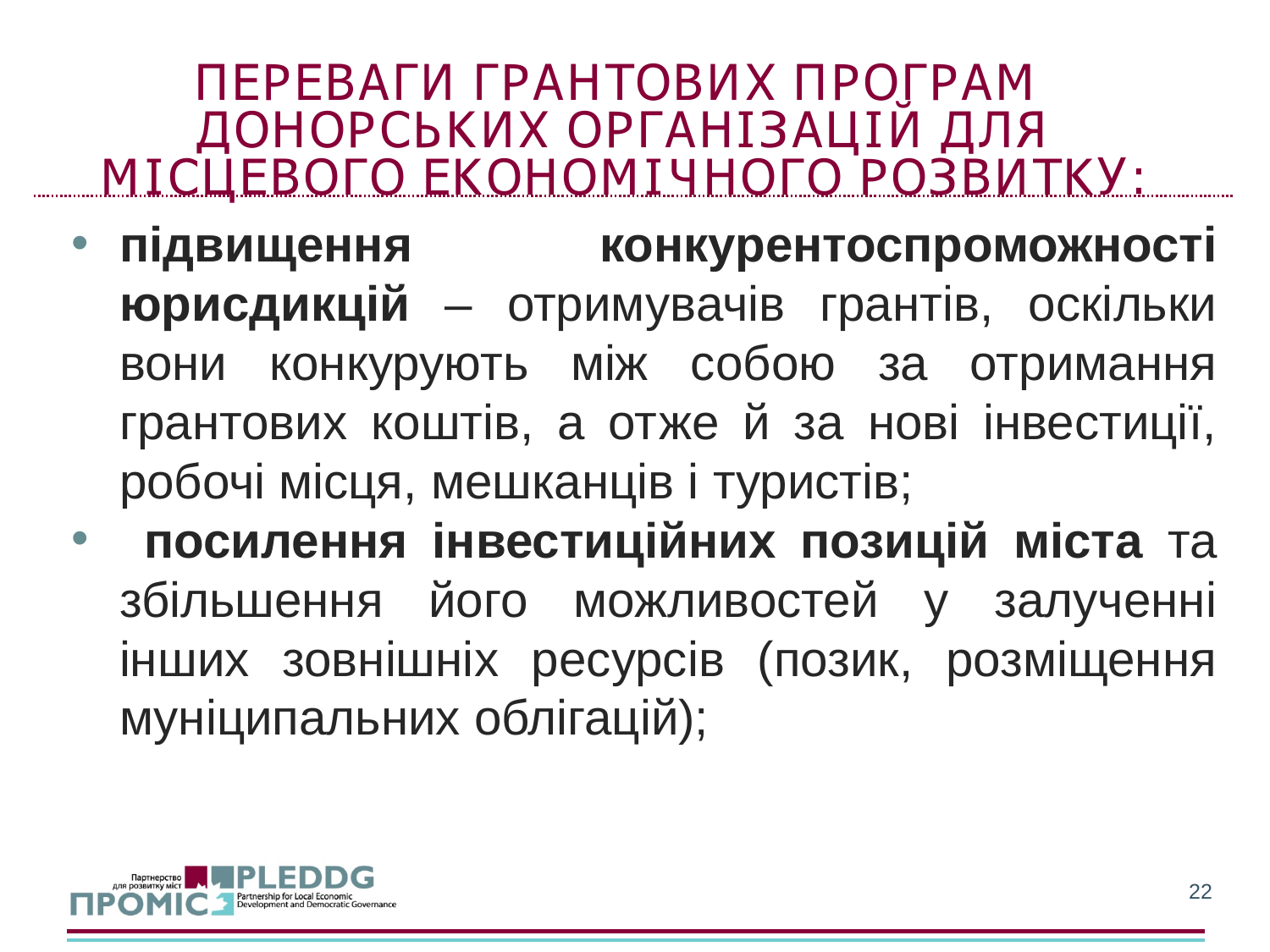

# ПЕРЕВАГИ Грантових програм  донорських організацій для місцевого економічного розвитку:
підвищення конкурентоспроможності юрисдикцій – отримувачів грантів, оскільки вони конкурують між собою за отримання грантових коштів, а отже й за нові інвестиції, робочі місця, мешканців і туристів;
 посилення інвестиційних позицій міста та збільшення його можливостей у залученні інших зовнішніх ресурсів (позик, розміщення муніципальних облігацій);